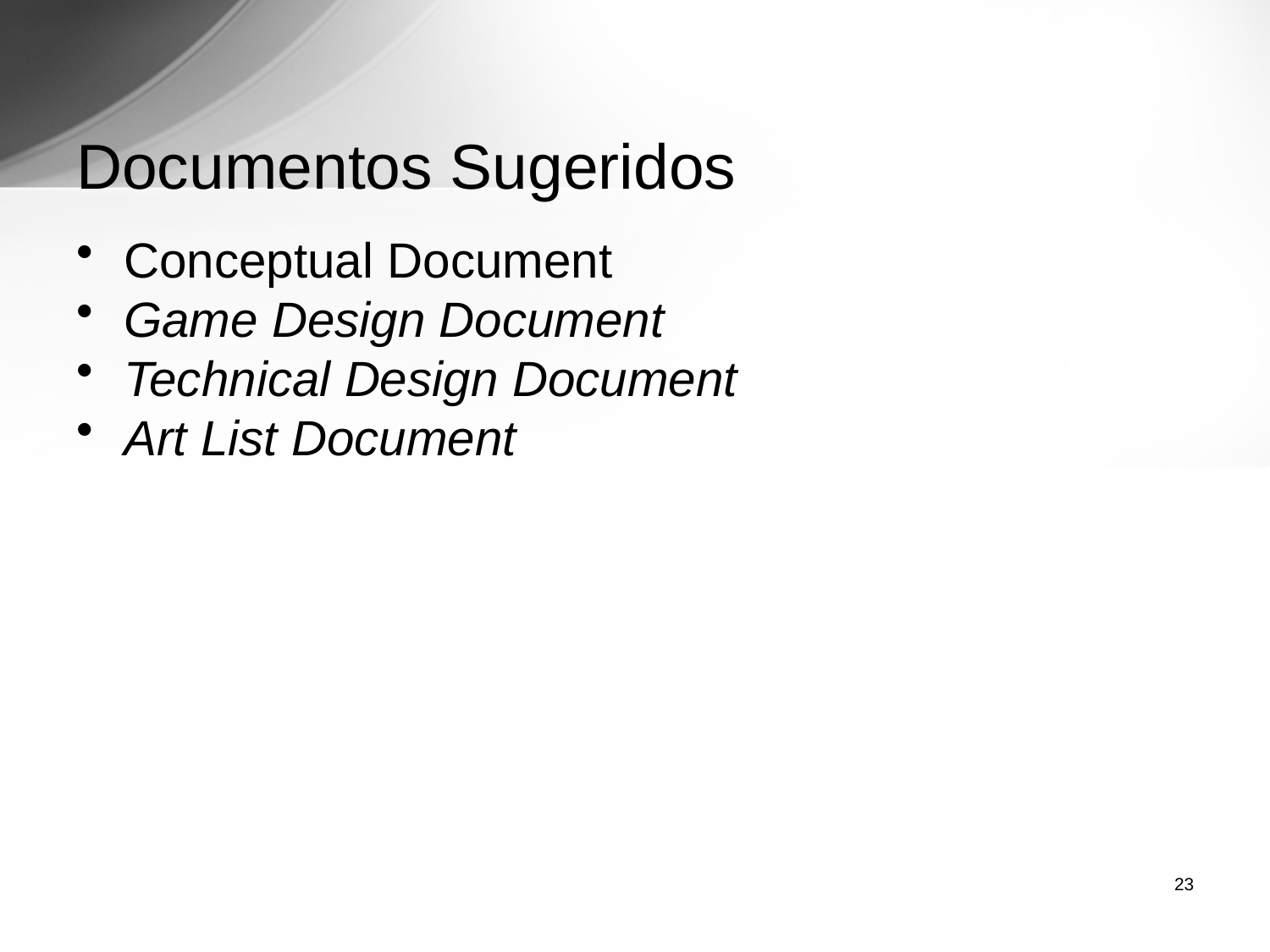

# Documentos Sugeridos
Conceptual Document
Game Design Document
Technical Design Document
Art List Document

23